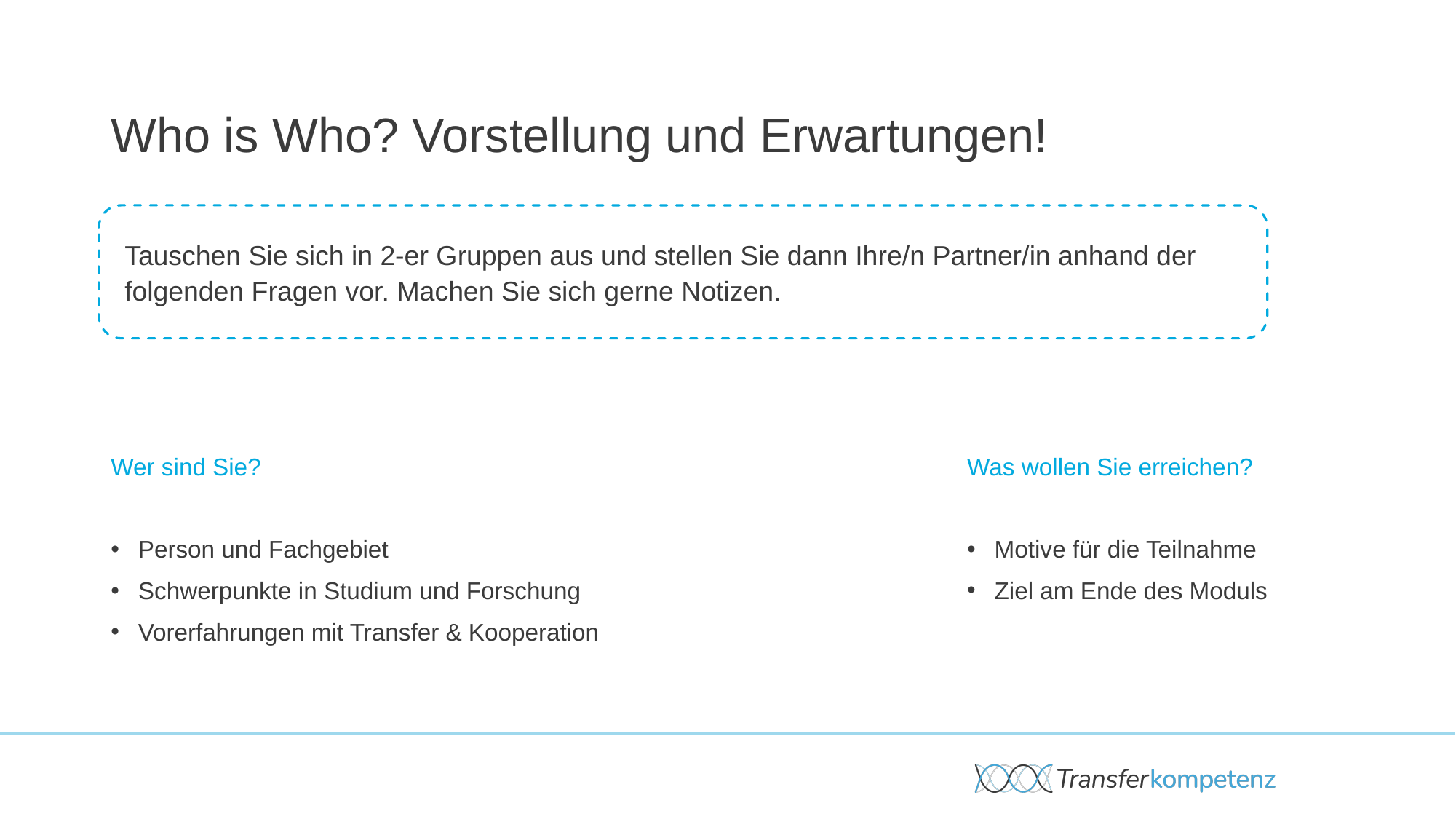

# Who is Who? Vorstellung und Erwartungen!

Tauschen Sie sich in 2-er Gruppen aus und stellen Sie dann Ihre/n Partner/in anhand der folgenden Fragen vor. Machen Sie sich gerne Notizen.

Wer sind Sie?

Person und Fachgebiet
Schwerpunkte in Studium und Forschung
Vorerfahrungen mit Transfer & Kooperation

Was wollen Sie erreichen?

Motive für die Teilnahme
Ziel am Ende des Moduls